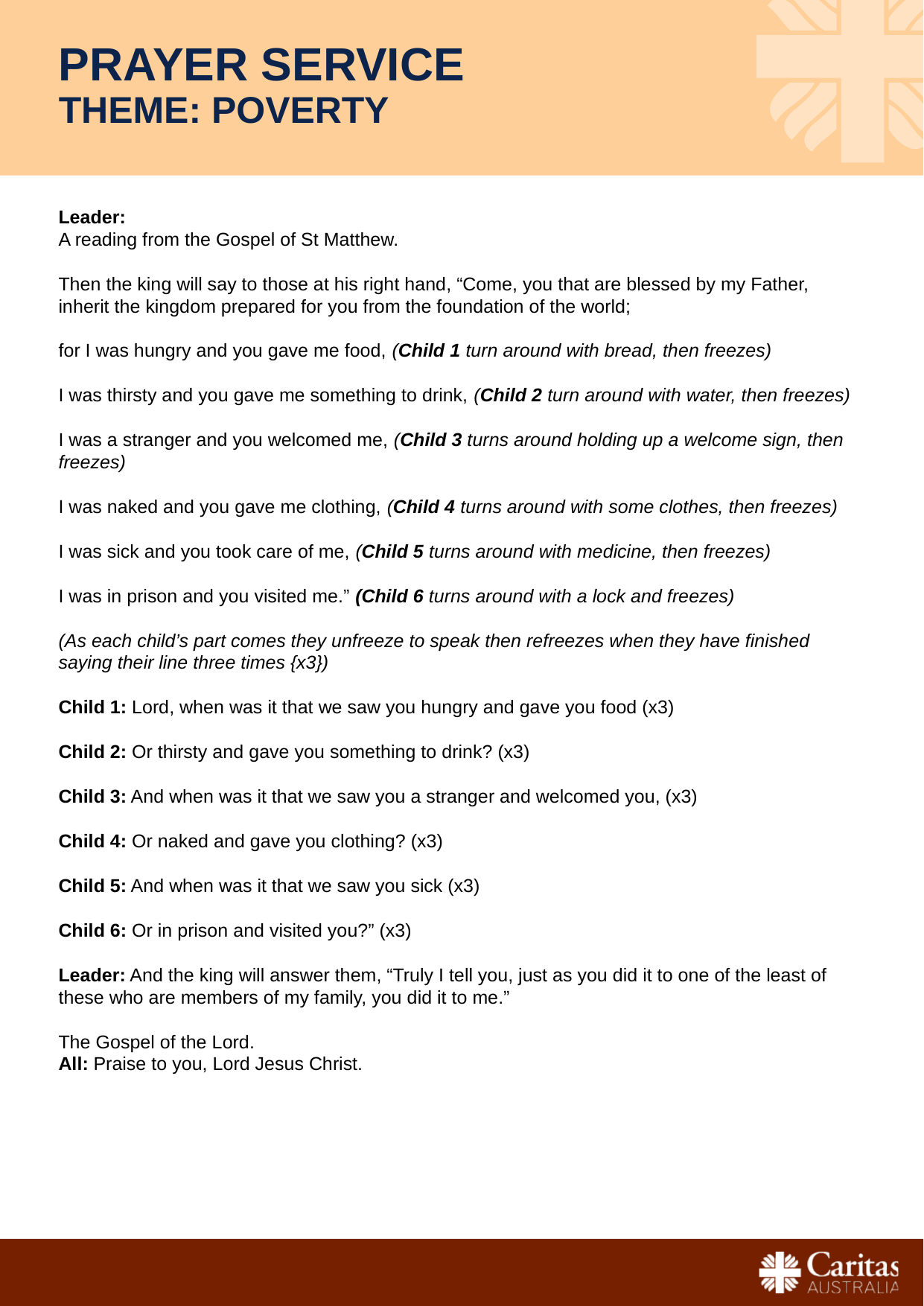

# Prayer Service Theme: Poverty
Leader:
A reading from the Gospel of St Matthew.

Then the king will say to those at his right hand, “Come, you that are blessed by my Father, inherit the kingdom prepared for you from the foundation of the world;

for I was hungry and you gave me food, (Child 1 turn around with bread, then freezes)

I was thirsty and you gave me something to drink, (Child 2 turn around with water, then freezes)

I was a stranger and you welcomed me, (Child 3 turns around holding up a welcome sign, then freezes)

I was naked and you gave me clothing, (Child 4 turns around with some clothes, then freezes)

I was sick and you took care of me, (Child 5 turns around with medicine, then freezes)

I was in prison and you visited me.” (Child 6 turns around with a lock and freezes)

(As each child’s part comes they unfreeze to speak then refreezes when they have finished saying their line three times {x3})

Child 1: Lord, when was it that we saw you hungry and gave you food (x3)

Child 2: Or thirsty and gave you something to drink? (x3)

Child 3: And when was it that we saw you a stranger and welcomed you, (x3)

Child 4: Or naked and gave you clothing? (x3)

Child 5: And when was it that we saw you sick (x3)

Child 6: Or in prison and visited you?” (x3)

Leader: And the king will answer them, “Truly I tell you, just as you did it to one of the least of these who are members of my family, you did it to me.”

The Gospel of the Lord.
All: Praise to you, Lord Jesus Christ.